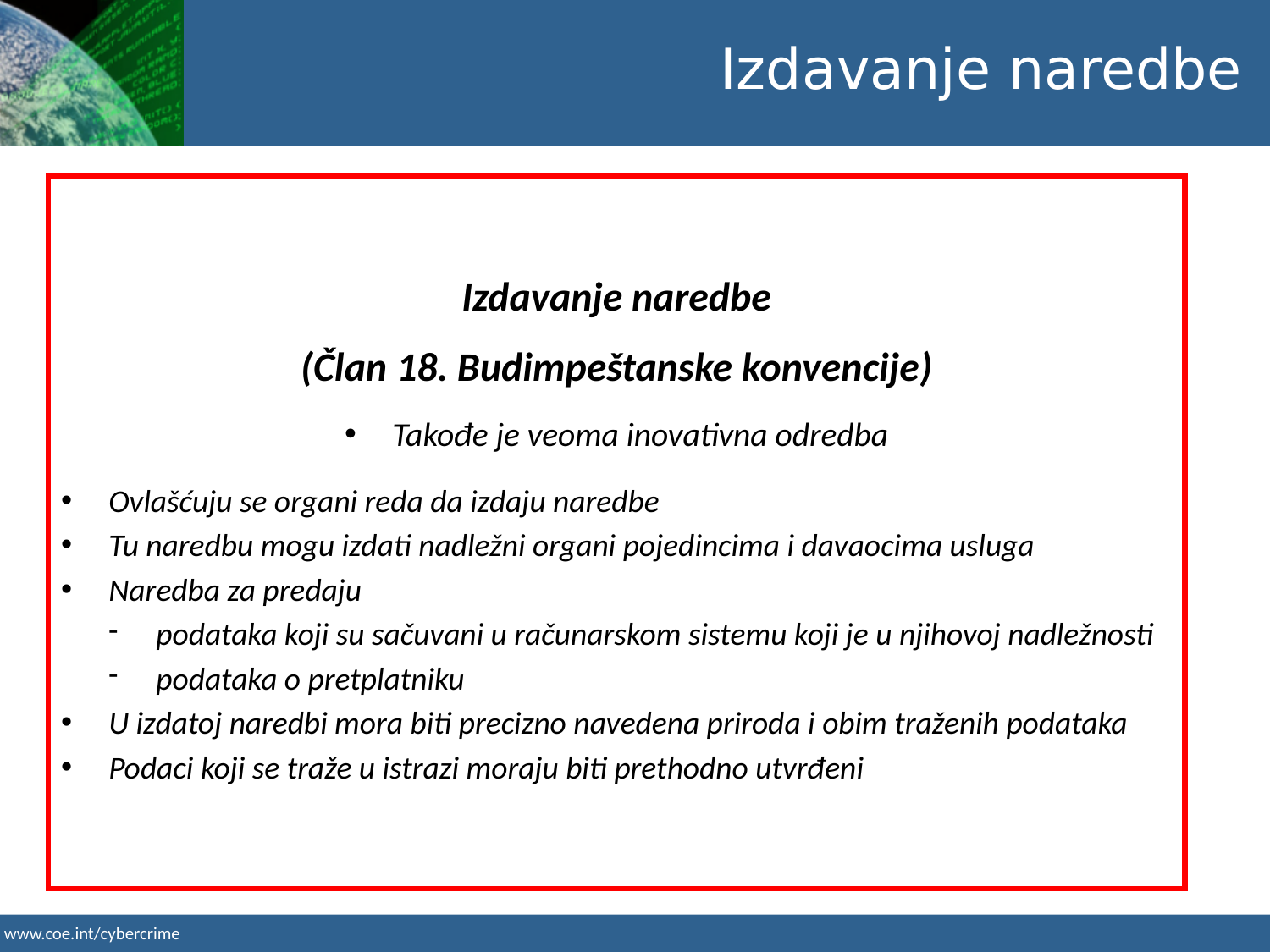

Izdavanje naredbe
Izdavanje naredbe
(Član 18. Budimpeštanske konvencije)
Takođe je veoma inovativna odredba
Ovlašćuju se organi reda da izdaju naredbe
Tu naredbu mogu izdati nadležni organi pojedincima i davaocima usluga
Naredba za predaju
podataka koji su sačuvani u računarskom sistemu koji je u njihovoj nadležnosti
podataka o pretplatniku
U izdatoj naredbi mora biti precizno navedena priroda i obim traženih podataka
Podaci koji se traže u istrazi moraju biti prethodno utvrđeni